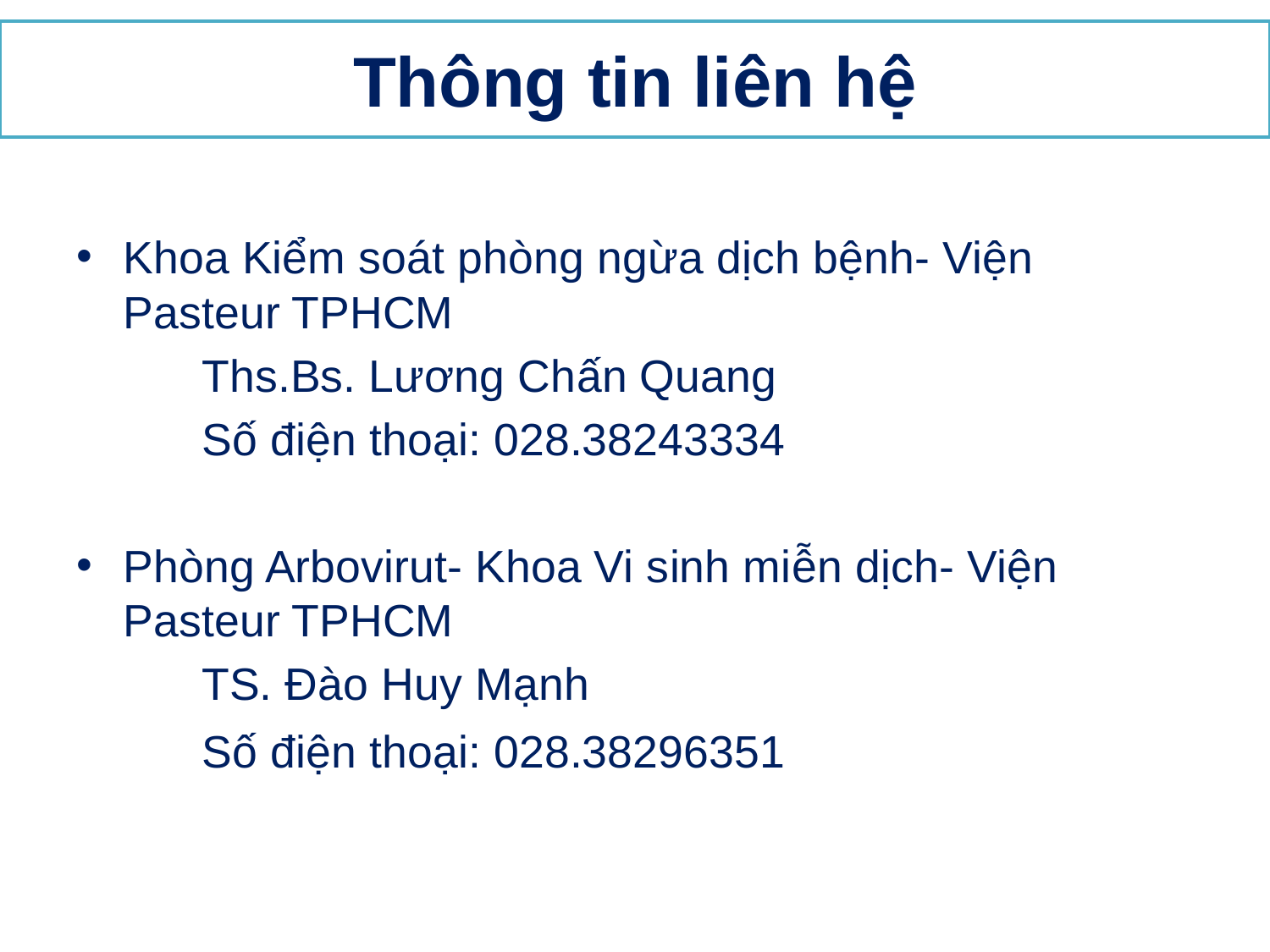

Thông tin liên hệ
Khoa Kiểm soát phòng ngừa dịch bệnh- Viện Pasteur TPHCM
	Ths.Bs. Lương Chấn Quang
	Số điện thoại: 028.38243334

Phòng Arbovirut- Khoa Vi sinh miễn dịch- Viện Pasteur TPHCM
	TS. Đào Huy Mạnh
	Số điện thoại: 028.38296351